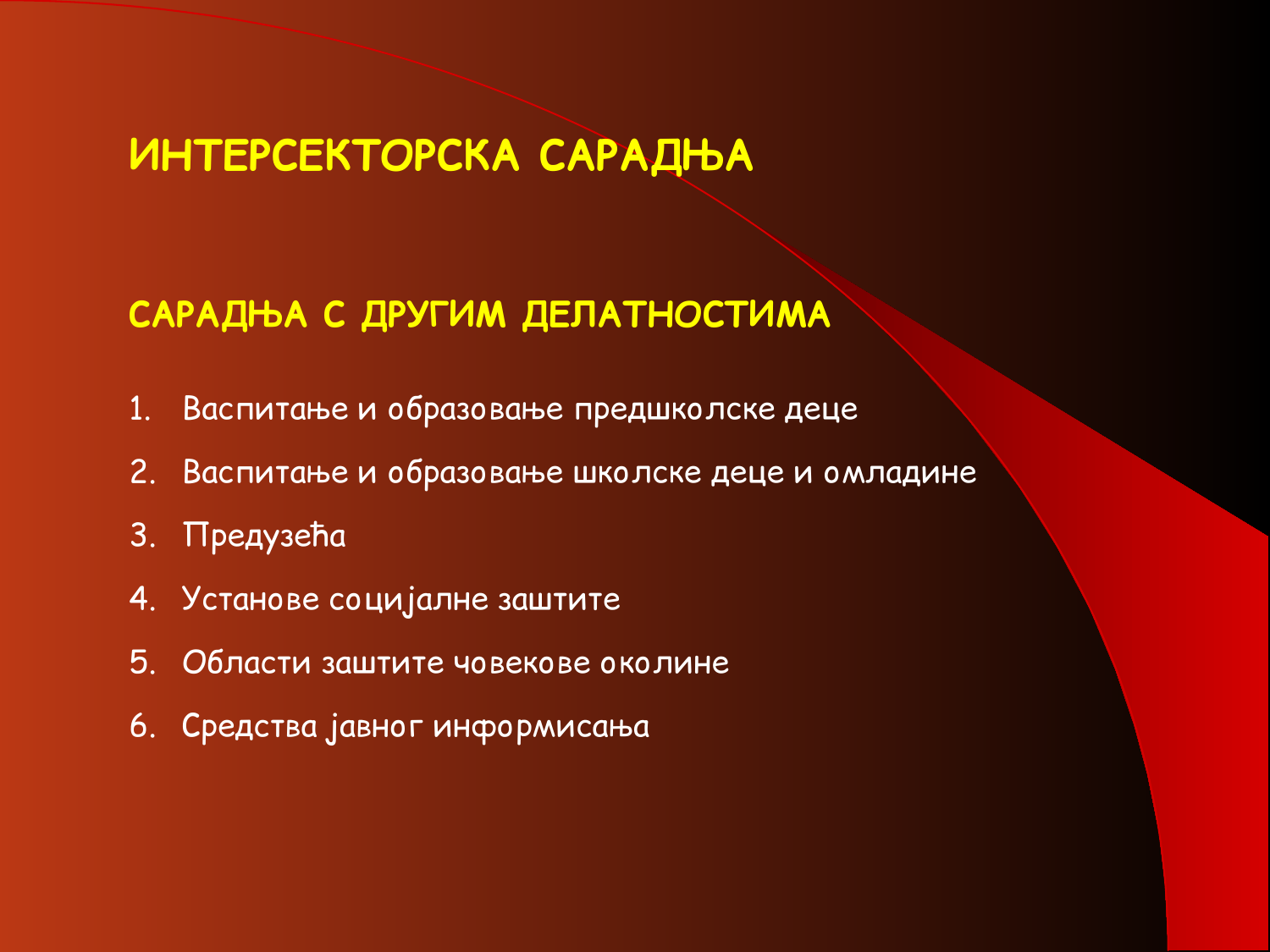

# ИНТЕРСЕКТОРСКА САРАДЊА
САРАДЊА С ДРУГИМ ДЕЛАТНОСТИМА

Васпитање и образовање предшколске деце
Васпитање и образовање школске деце и омладине
Предузећа
Установе социјалне заштите
Области заштите човекове околине
Средства јавног информисања